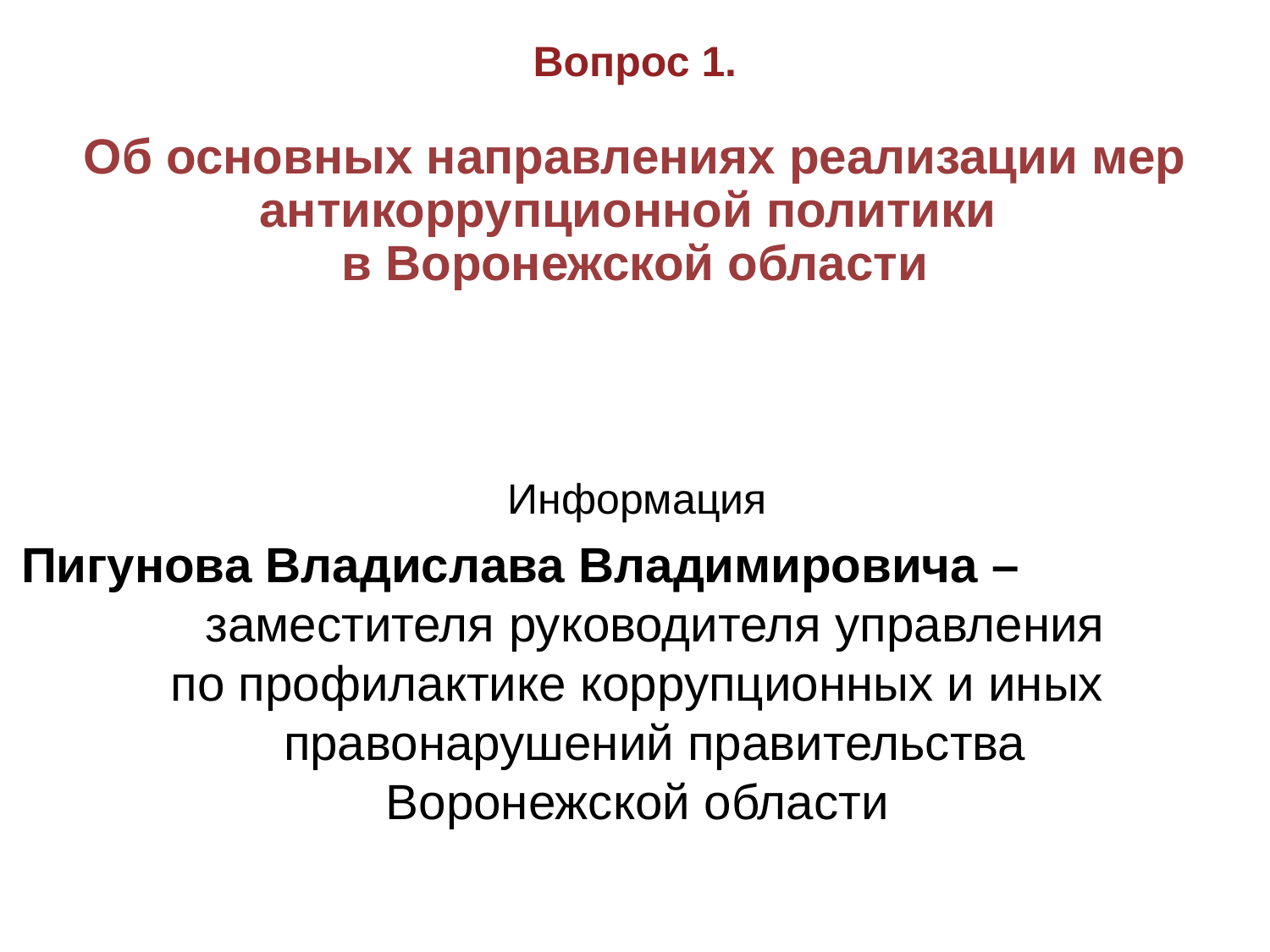

Вопрос 1.

Об основных направлениях реализации мер антикоррупционной политики
в Воронежской области
Информация
Пигунова Владислава Владимировича –                  заместителя руководителя управления
по профилактике коррупционных и иных правонарушений правительства
Воронежской области